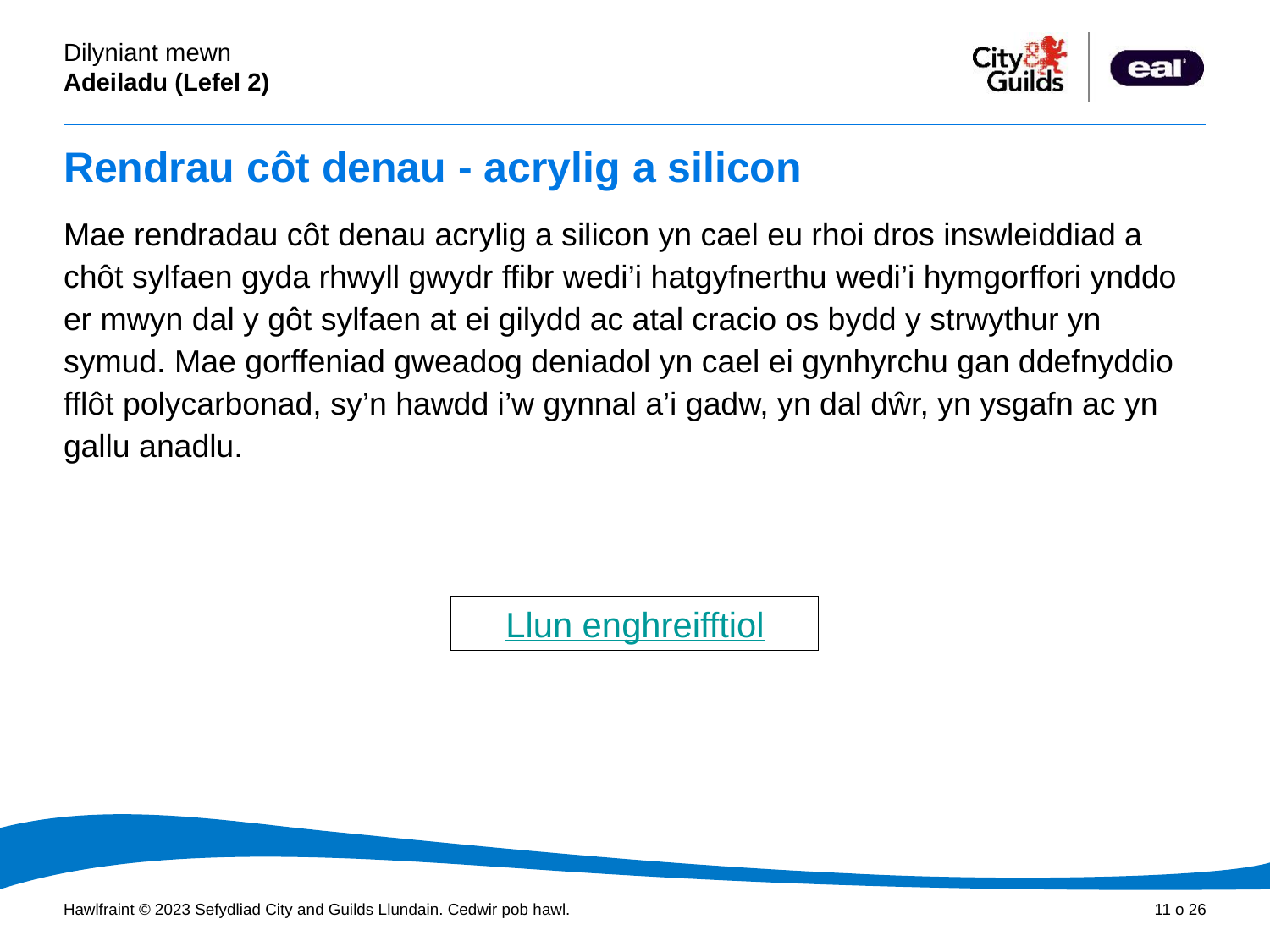

# Rendrau côt denau - acrylig a silicon
Mae rendradau côt denau acrylig a silicon yn cael eu rhoi dros inswleiddiad a chôt sylfaen gyda rhwyll gwydr ffibr wedi’i hatgyfnerthu wedi’i hymgorffori ynddo er mwyn dal y gôt sylfaen at ei gilydd ac atal cracio os bydd y strwythur yn symud. Mae gorffeniad gweadog deniadol yn cael ei gynhyrchu gan ddefnyddio fflôt polycarbonad, sy’n hawdd i’w gynnal a’i gadw, yn dal dŵr, yn ysgafn ac yn gallu anadlu.

Llun enghreifftiol